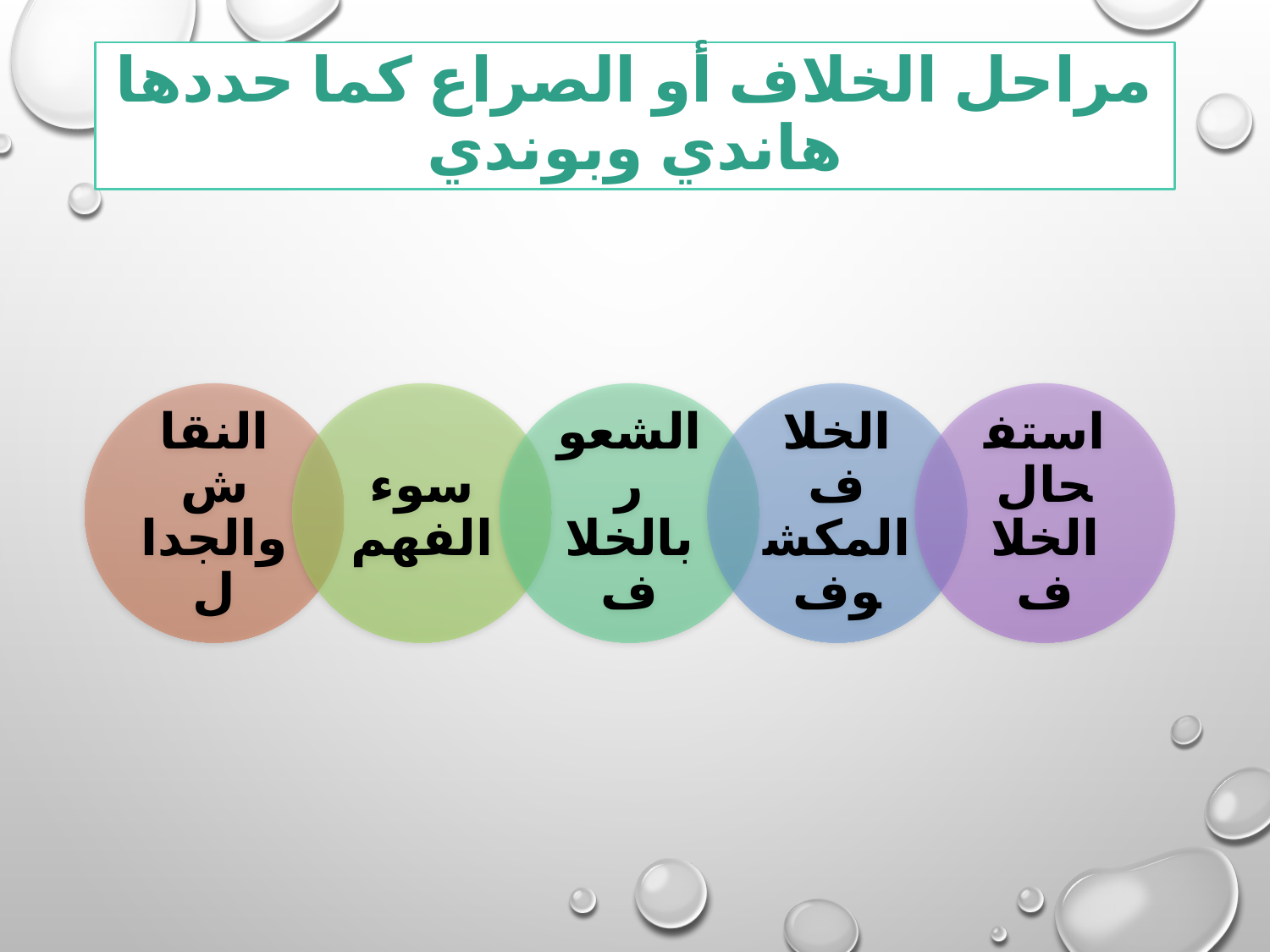

# مراحل الخلاف أو الصراع كما حددها هاندي وبوندي
النقاش والجدال
سوء الفهم
الشعور بالخلاف
الخلاف المكشوف
استفحال الخلاف